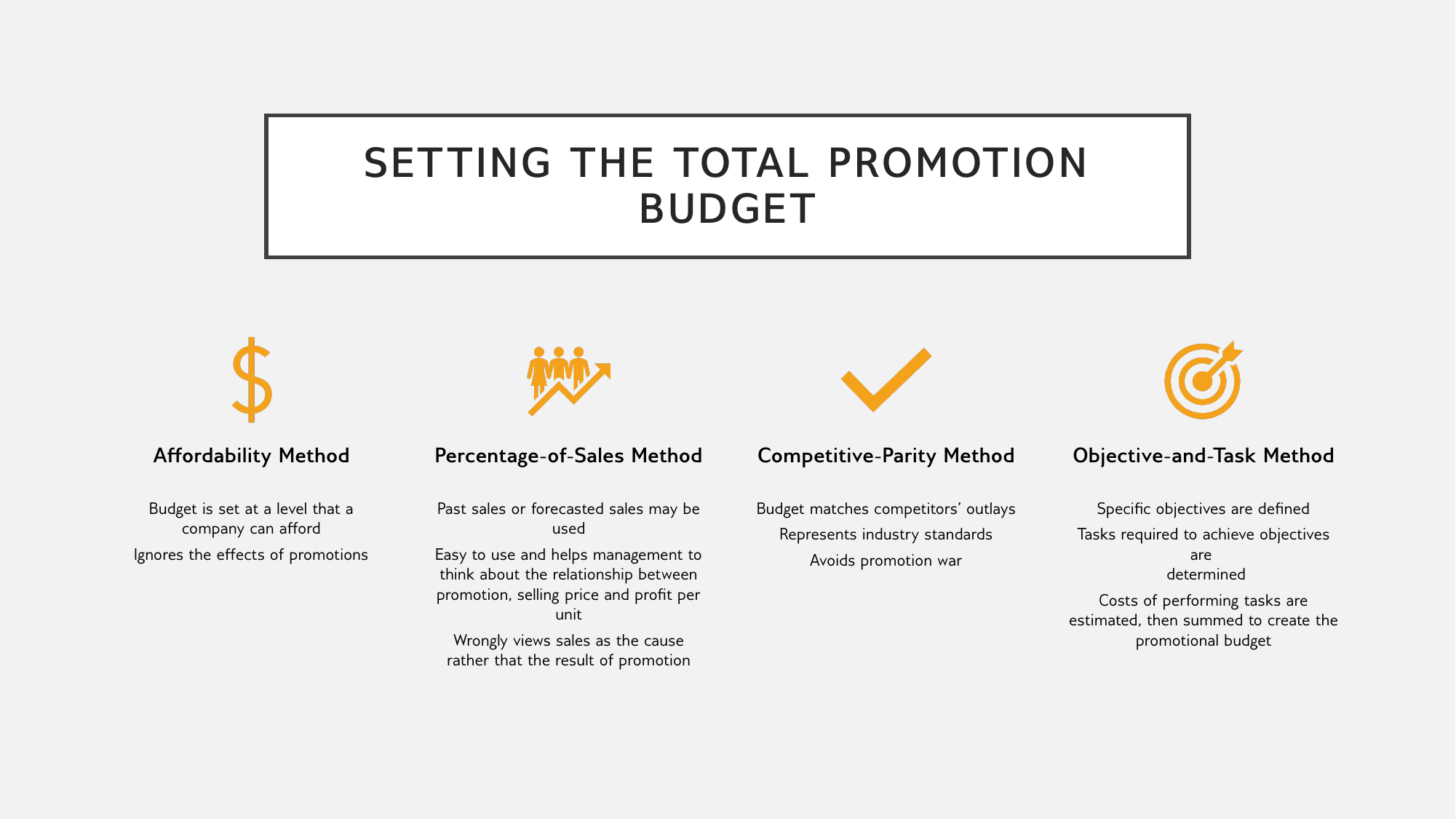

# Setting the Total Promotion Budget

Affordability Method
Budget is set at a level that a company can afford
Ignores the effects of promotions
Percentage-of-Sales Method
Past sales or forecasted sales may be used
Easy to use and helps management to think about the relationship between promotion, selling price and profit per unit
Wrongly views sales as the cause rather that the result of promotion
Competitive-Parity Method
Budget matches competitors’ outlays
Represents industry standards
Avoids promotion war
Objective-and-Task Method
Specific objectives are defined
Tasks required to achieve objectives are
 determined
Costs of performing tasks are estimated, then summed to create the promotional budget